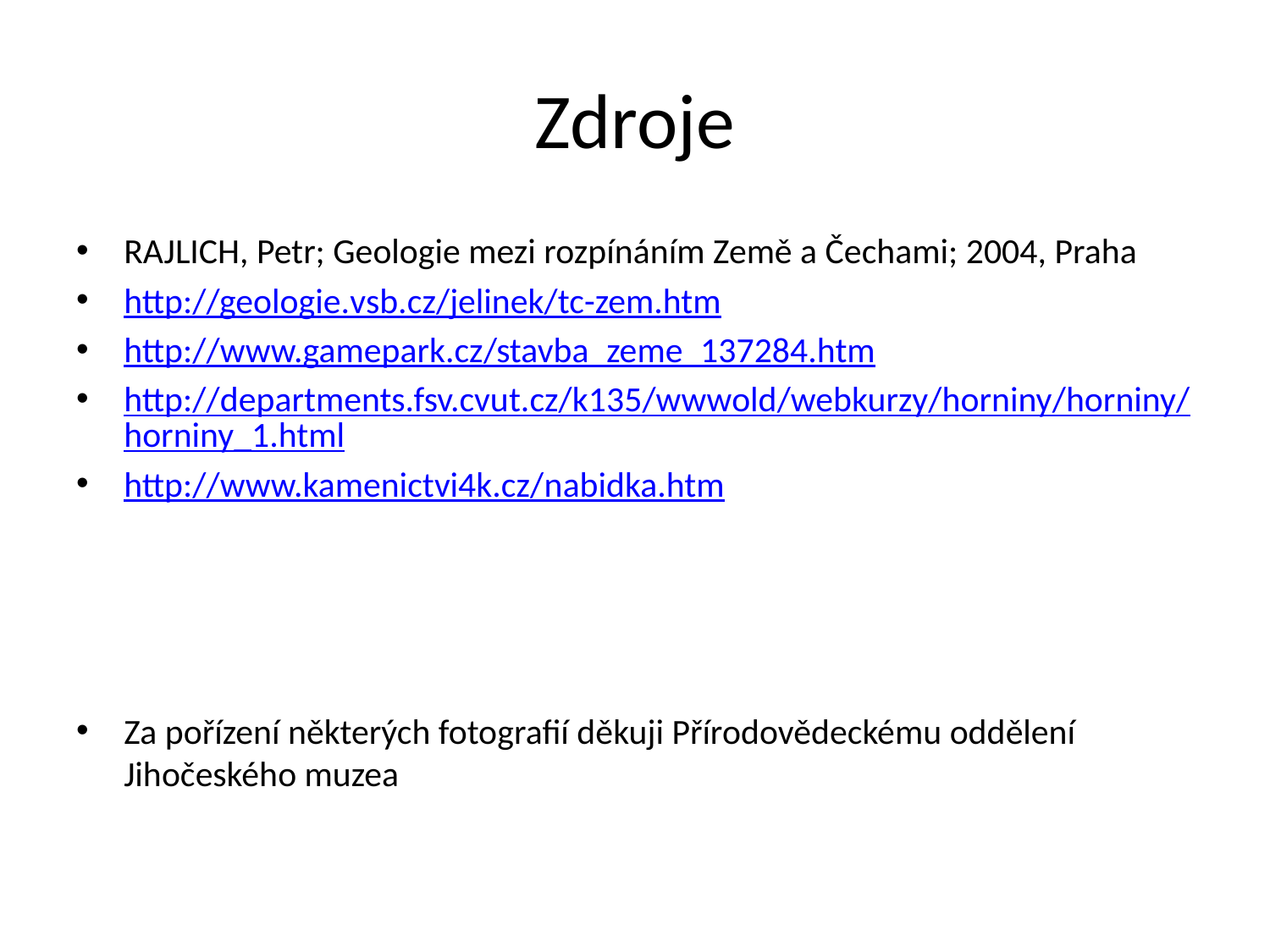

# Zdroje
RAJLICH, Petr; Geologie mezi rozpínáním Země a Čechami; 2004, Praha
http://geologie.vsb.cz/jelinek/tc-zem.htm
http://www.gamepark.cz/stavba_zeme_137284.htm
http://departments.fsv.cvut.cz/k135/wwwold/webkurzy/horniny/horniny/horniny_1.html
http://www.kamenictvi4k.cz/nabidka.htm

Za pořízení některých fotografií děkuji Přírodovědeckému oddělení Jihočeského muzea